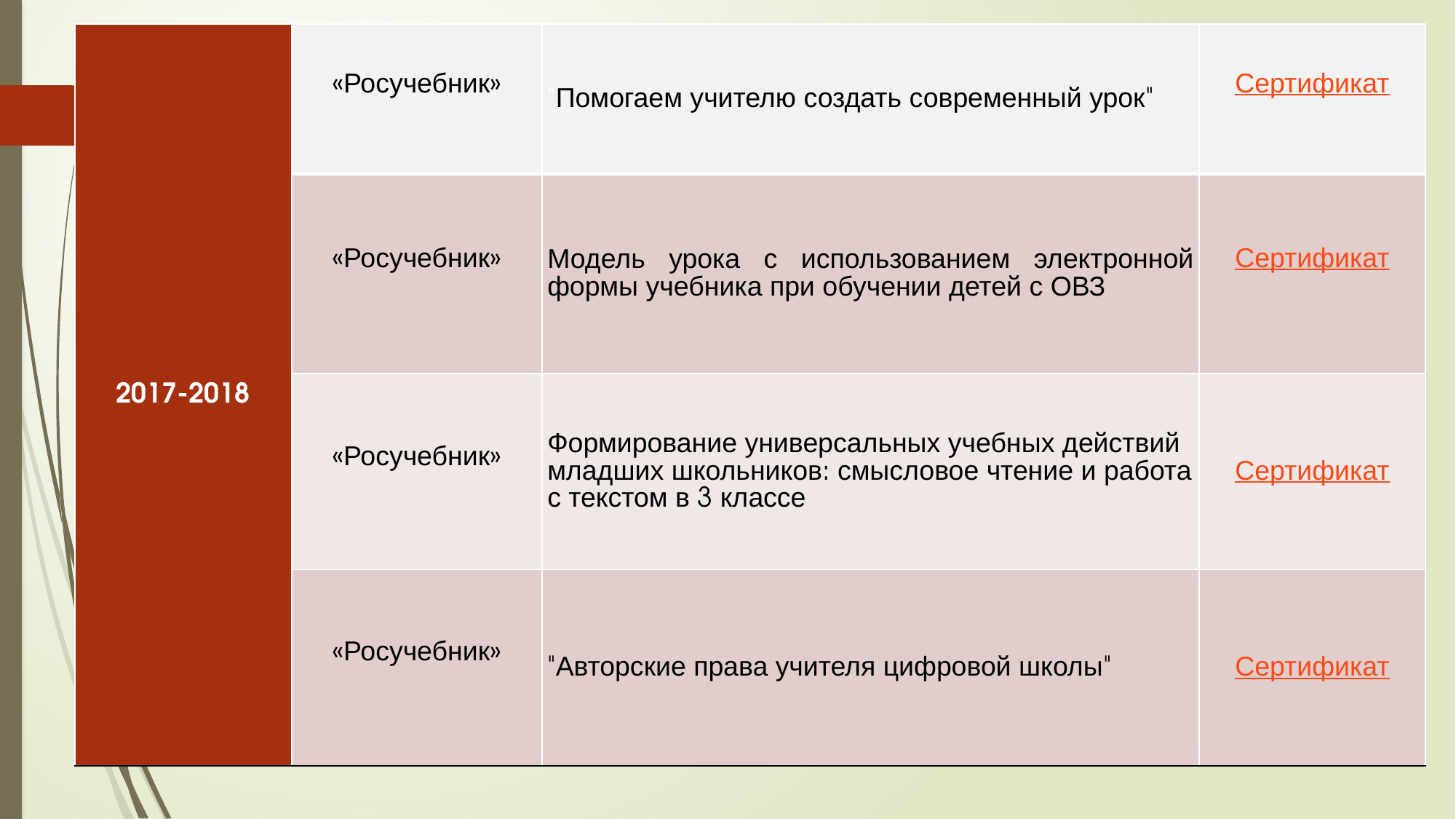

| 2017-2018 | «Росучебник» | "Помогаем учителю создать современный урок" | Сертификат |
| --- | --- | --- | --- |
|  | «Росучебник» | Модель урока с использованием электронной формы учебника при обучении детей с ОВЗ | Сертификат |
|  | «Росучебник» | Формирование универсальных учебных действий младших школьников: смысловое чтение и работа с текстом в 3 классе | Сертификат |
|  | «Росучебник» | "Авторские права учителя цифровой школы" | Сертификат |